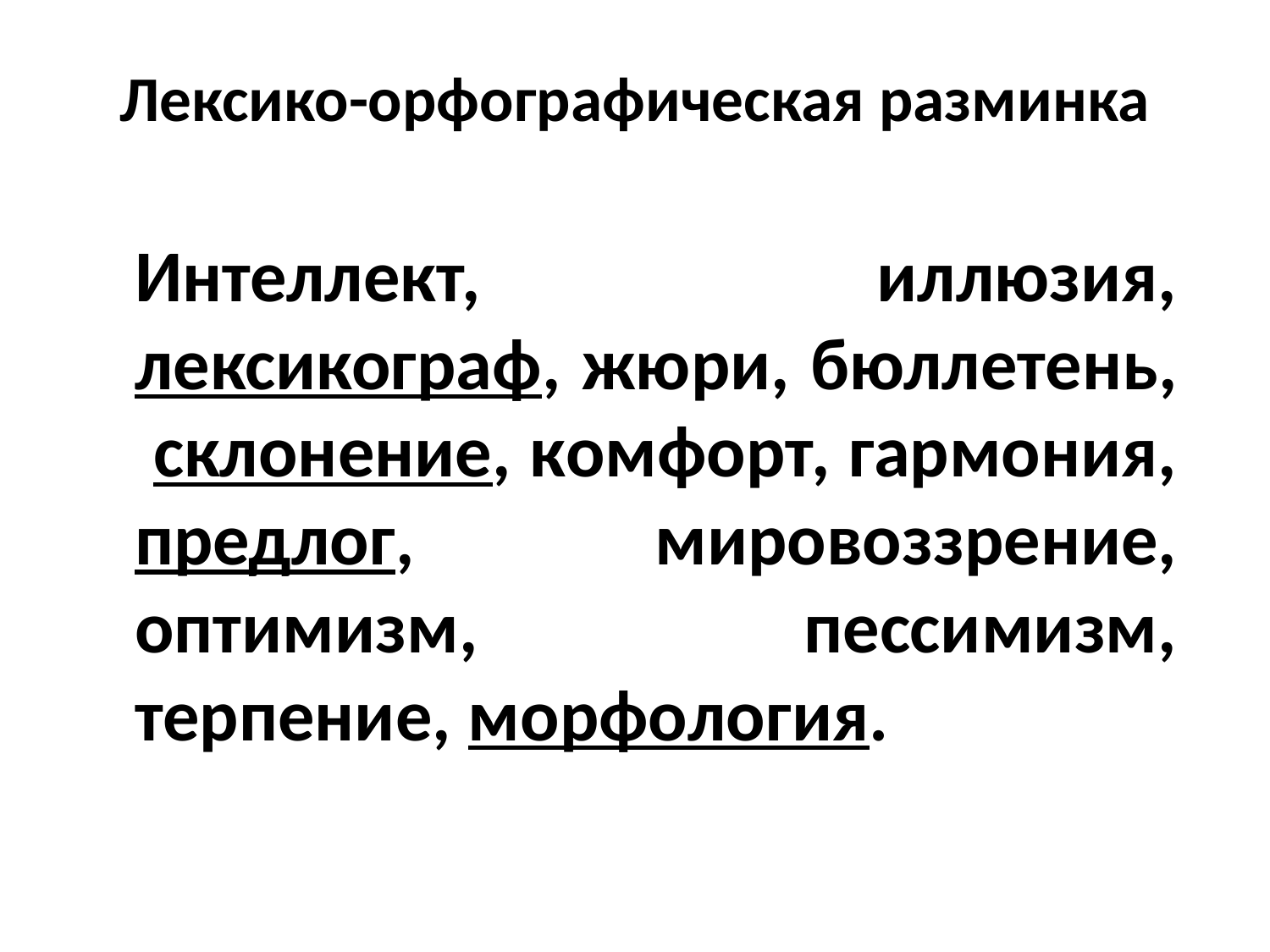

# Лексико-орфографическая разминка
			Интеллект, иллюзия, лексикограф, жюри, бюллетень,  склонение, кoмфopт, гармония, предлог, мировоззрение, оптимизм, пессимизм, терпение, морфология.